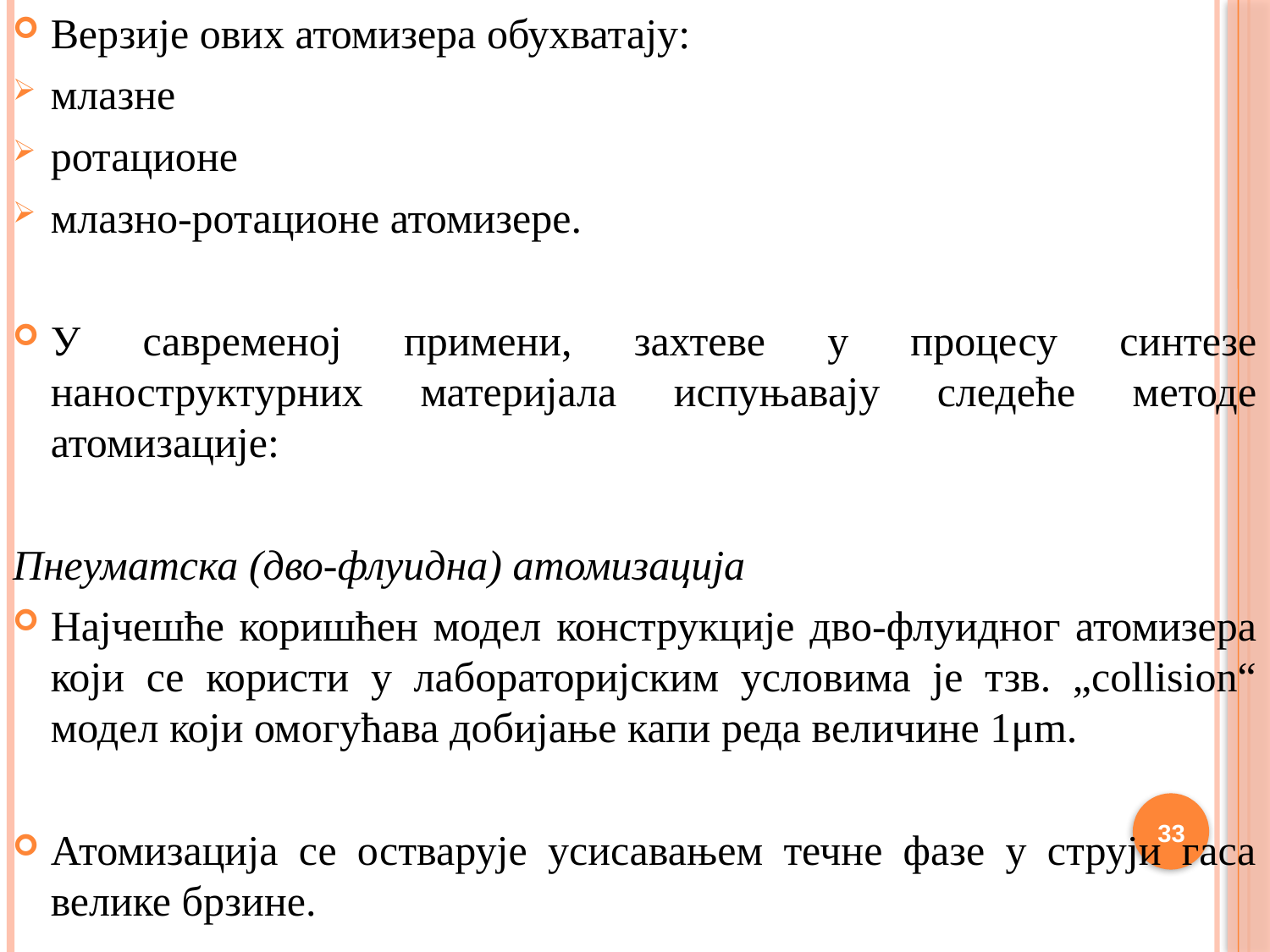

Верзије ових атомизера обухватају:
млазне
ротационе
млазно-ротационе атомизере.

У савременој примени, захтеве у процесу синтезе наноструктурних материјала испуњавају следеће методе атомизације:

Пнеуматска (дво-флуидна) атомизација
Најчешће коришћен модел конструкције дво-флуидног атомизера који се користи у лабораторијским условима је тзв. „collision“ модел који омогућава добијање капи реда величине 1μm.

Атомизација се остварује усисавањем течне фазе у струји гаса велике брзине.
33